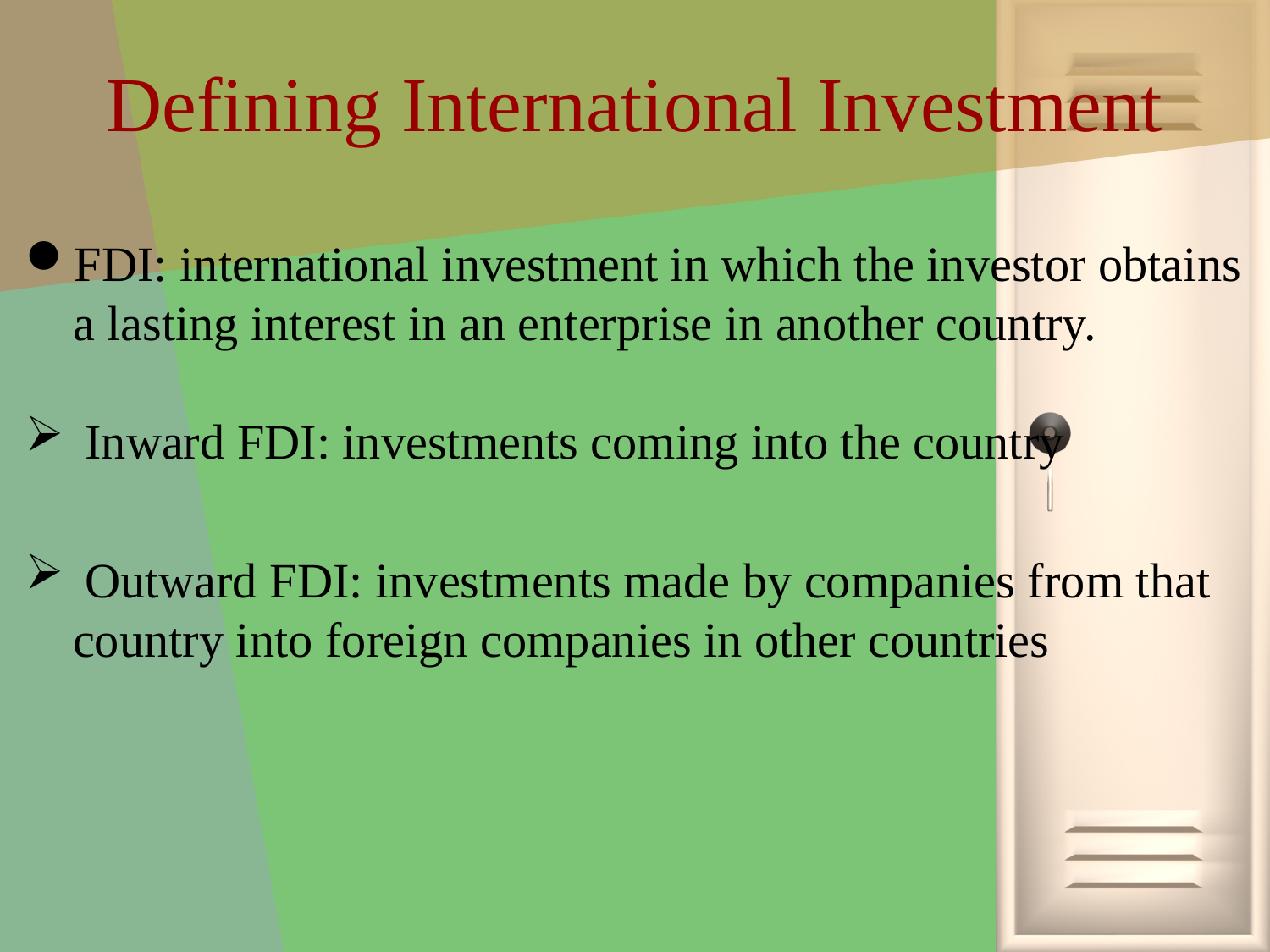

# Defining International Investment
FDI: international investment in which the investor obtains a lasting interest in an enterprise in another country.

 Inward FDI: investments coming into the country

 Outward FDI: investments made by companies from that country into foreign companies in other countries